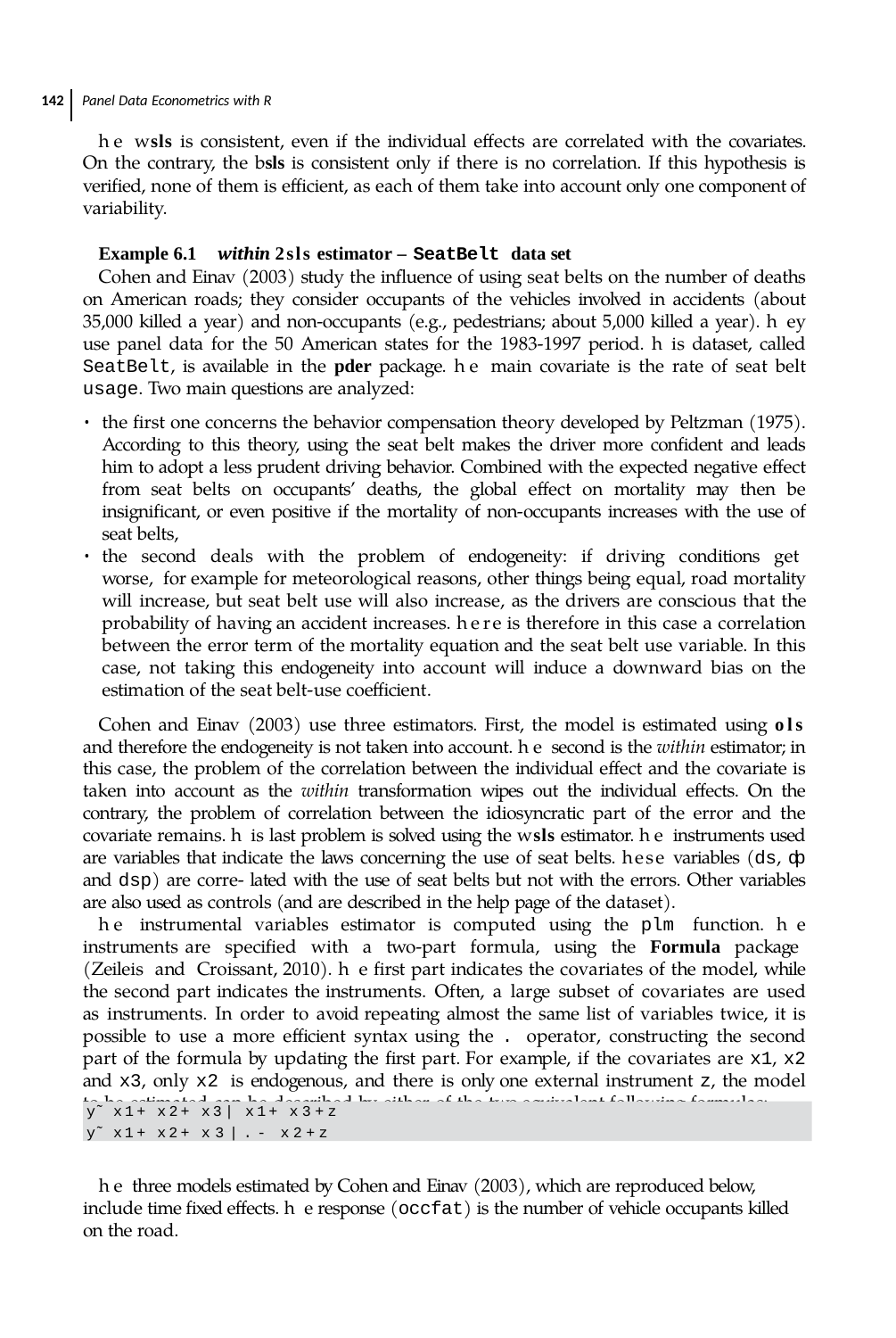

142  Panel Data Econometrics with R

he wsls is consistent, even if the individual effects are correlated with the covariates. On the contrary, the bsls is consistent only if there is no correlation. If this hypothesis is veriﬁed, none of them is eﬃcient, as each of them take into account only one component of variability.

Example 6.1  within 2sls estimator – SeatBelt data set
Cohen and Einav (2003) study the influence of using seat belts on the number of deaths on American roads; they consider occupants of the vehicles involved in accidents (about 35,000 killed a year) and non-occupants (e.g., pedestrians; about 5,000 killed a year). hey use panel data for the 50 American states for the 1983-1997 period. his dataset, called SeatBelt, is available in the pder package. he main covariate is the rate of seat belt usage. Two main questions are analyzed:
the ﬁrst one concerns the behavior compensation theory developed by Peltzman (1975). According to this theory, using the seat belt makes the driver more conﬁdent and leads him to adopt a less prudent driving behavior. Combined with the expected negative effect from seat belts on occupants’ deaths, the global effect on mortality may then be insigniﬁcant, or even positive if the mortality of non-occupants increases with the use of seat belts,
the  second  deals  with  the  problem  of  endogeneity:  if  driving  conditions  get  worse,  for example for meteorological reasons, other things being equal, road mortality will increase, but seat belt use will also increase, as the drivers are conscious that the probability of having an accident increases. here is therefore in this case a correlation between the error term of the mortality equation and the seat belt use variable. In this case, not taking this endogeneity into account will induce a downward bias on the estimation of the seat belt-use coeﬃcient.
Cohen and Einav (2003) use three estimators. First, the model is estimated using ols and therefore the endogeneity is not taken into account. he second is the within estimator; in this case, the problem of the correlation between the individual effect and the covariate is taken into account as the within transformation wipes out the individual effects. On the contrary, the problem of correlation between the idiosyncratic part of the error and the covariate remains. his last problem is solved using the wsls estimator. he instruments used are variables that indicate the laws concerning the use of seat belts. hese variables (ds, dp and dsp) are corre- lated with the use of seat belts but not with the errors. Other variables are also used as controls (and are described in the help page of the dataset).
he instrumental variables estimator is computed using the plm function. he instruments are  speciﬁed  with  a  two-part  formula,  using  the  Formula  package  (Zeileis  and  Croissant, 2010). he ﬁrst part indicates the covariates of the model, while the second part indicates the instruments. Often, a large subset of covariates are used as instruments. In order to avoid repeating almost the same list of variables twice, it is possible to use a more eﬃcient syntax using the . operator, constructing the second part of the formula by updating the ﬁrst part. For example, if the covariates are x1, x2 and x3, only x2 is endogenous, and there is only one external instrument z, the model to be estimated can be described by either of the two equivalent following formulas:

y ̃ x1+ x2+ x3| x1+ x3+z
y ̃ x1+ x2+ x3|.- x2+z
he three models estimated by Cohen and Einav (2003), which are reproduced below, include time ﬁxed effects. he response (occfat) is the number of vehicle occupants killed on the road.